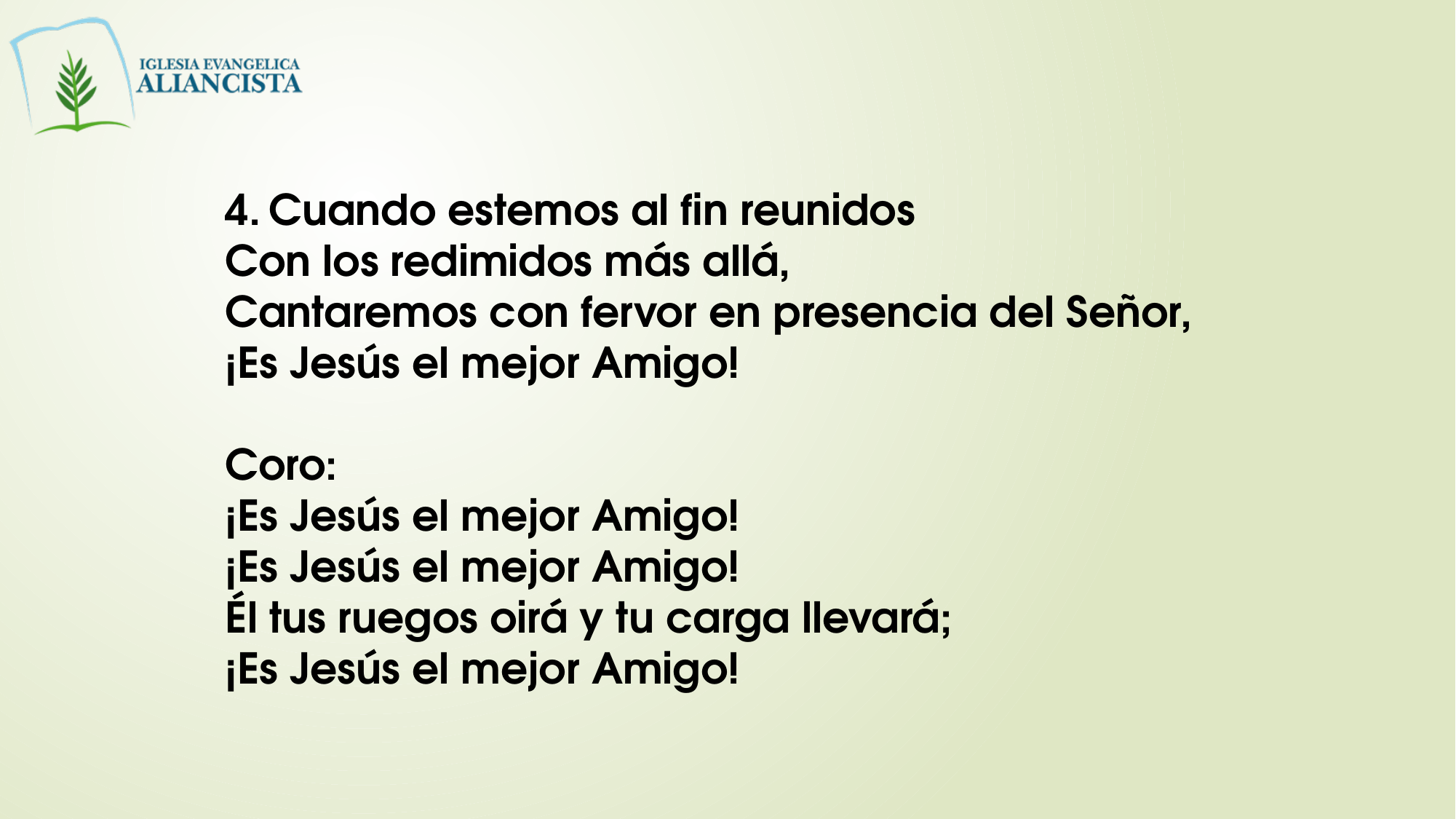

4. Cuando estemos al fin reunidos
Con los redimidos más allá,
Cantaremos con fervor en presencia del Señor,
¡Es Jesús el mejor Amigo!

Coro:
¡Es Jesús el mejor Amigo!
¡Es Jesús el mejor Amigo!
Él tus ruegos oirá y tu carga llevará;
¡Es Jesús el mejor Amigo!